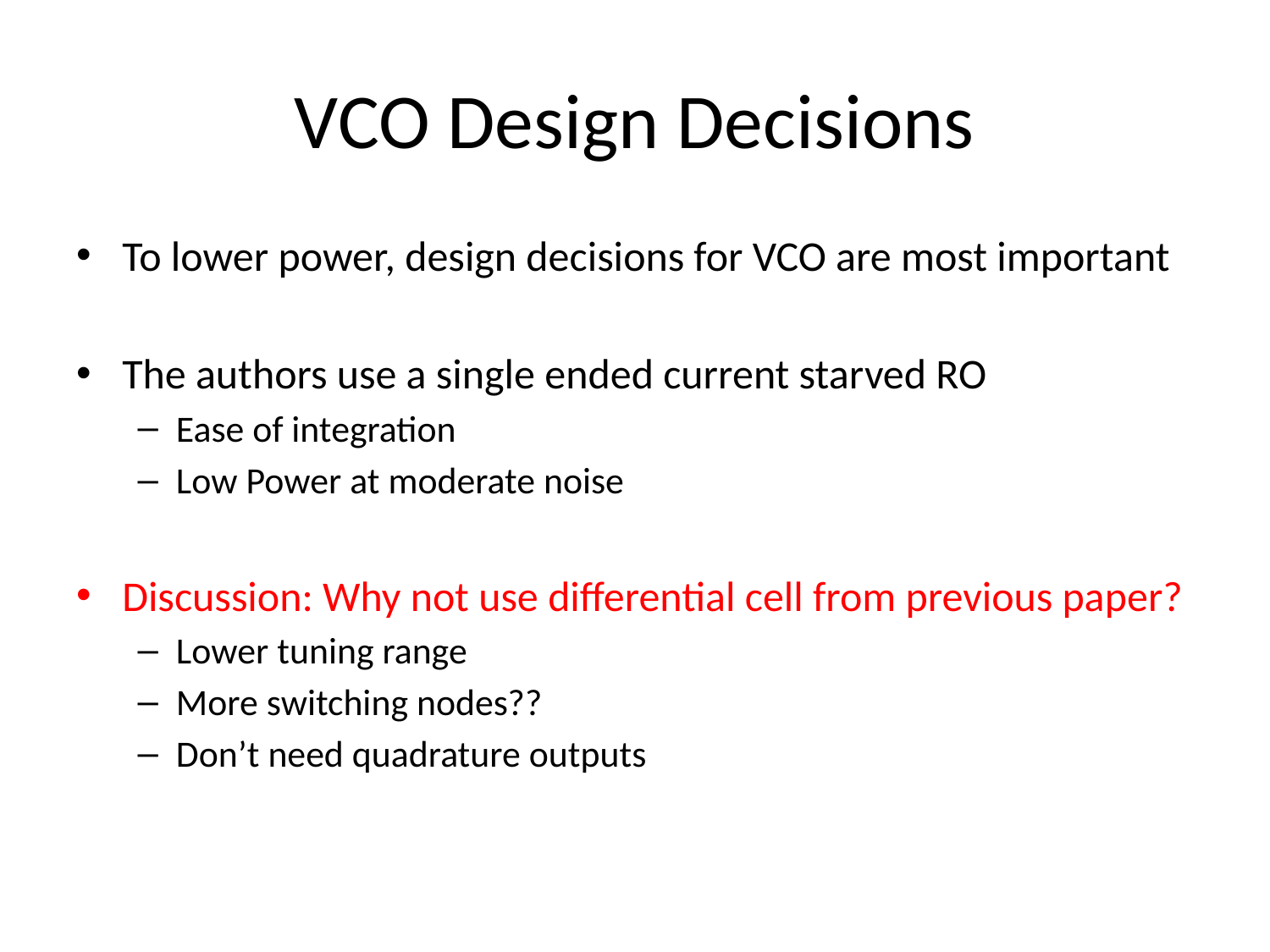

# VCO Design Decisions
To lower power, design decisions for VCO are most important

The authors use a single ended current starved RO
Ease of integration
Low Power at moderate noise

Discussion: Why not use differential cell from previous paper?
Lower tuning range
More switching nodes??
Don’t need quadrature outputs